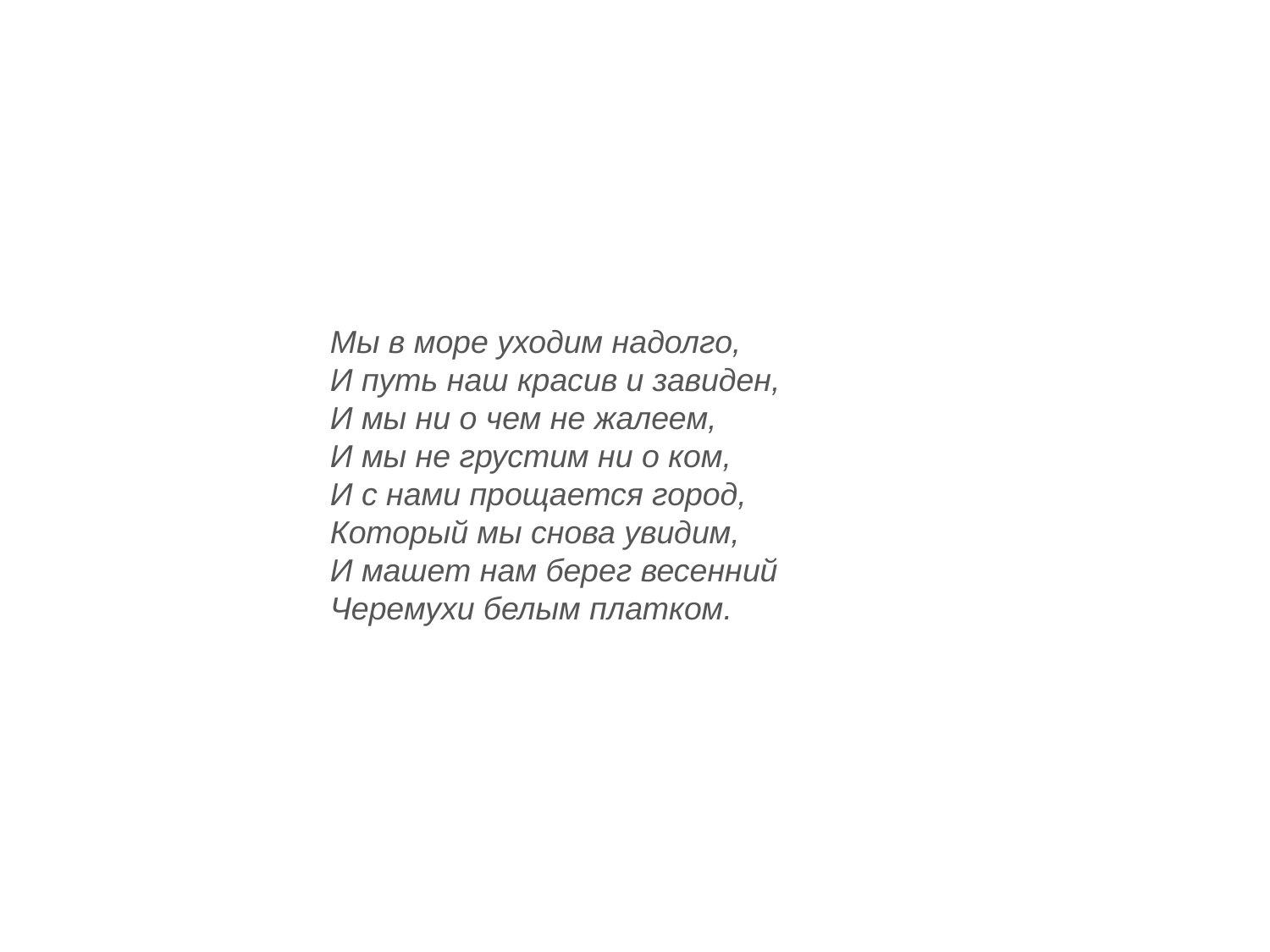

Мы в море уходим надолго,
И путь наш красив и завиден,
И мы ни о чем не жалеем,
И мы не грустим ни о ком,
И с нами прощается город,
Который мы снова увидим,
И машет нам берег весенний
Черемухи белым платком.